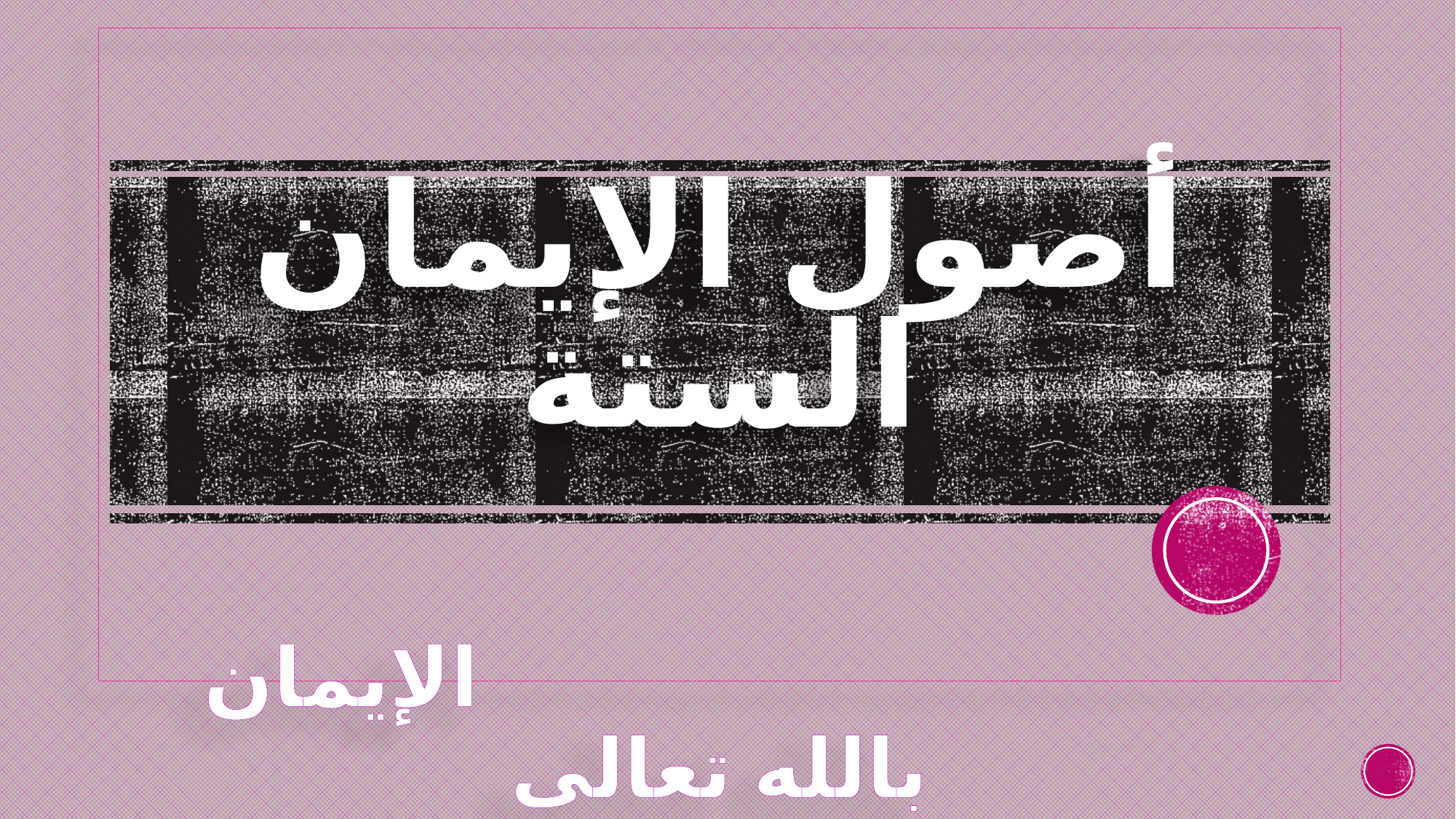

# أصول الإيمان الستة الإيمان بالله تعالى